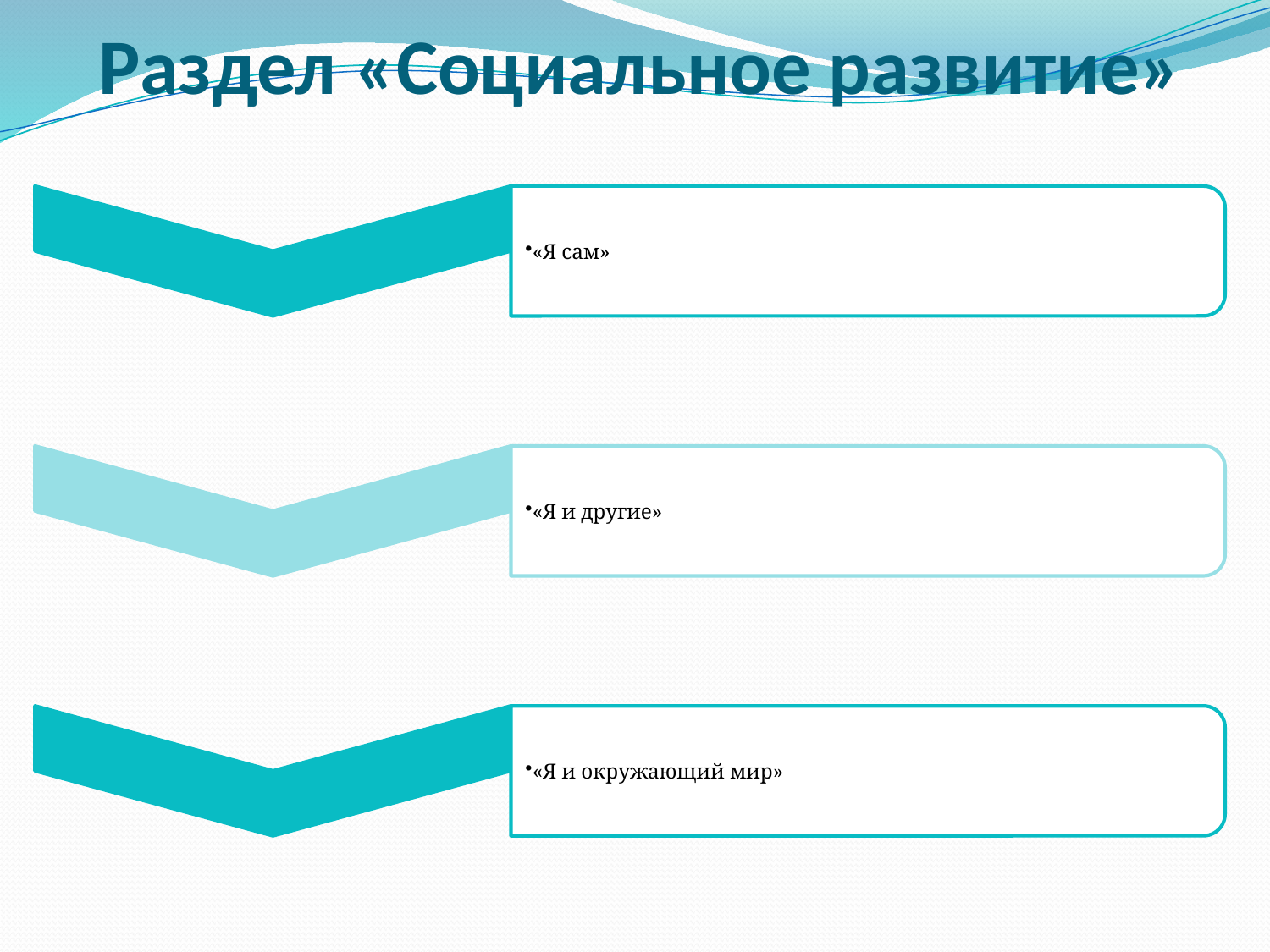

# Раздел «Социальное развитие»
«Я сам»
«Я и другие»
«Я и окружающий мир»